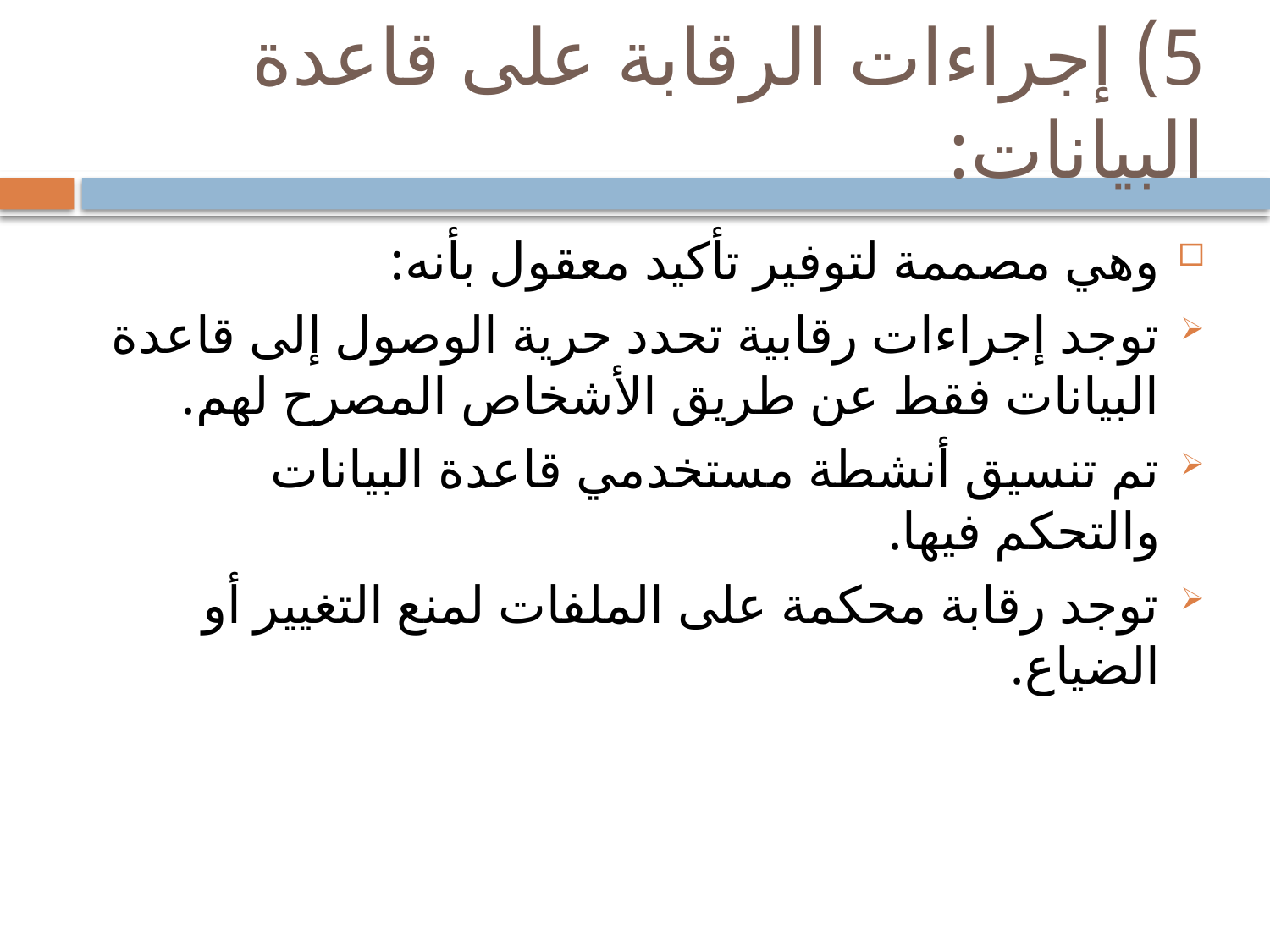

# 5) إجراءات الرقابة على قاعدة البيانات:
وهي مصممة لتوفير تأكيد معقول بأنه:
توجد إجراءات رقابية تحدد حرية الوصول إلى قاعدة البيانات فقط عن طريق الأشخاص المصرح لهم.
تم تنسيق أنشطة مستخدمي قاعدة البيانات والتحكم فيها.
توجد رقابة محكمة على الملفات لمنع التغيير أو الضياع.